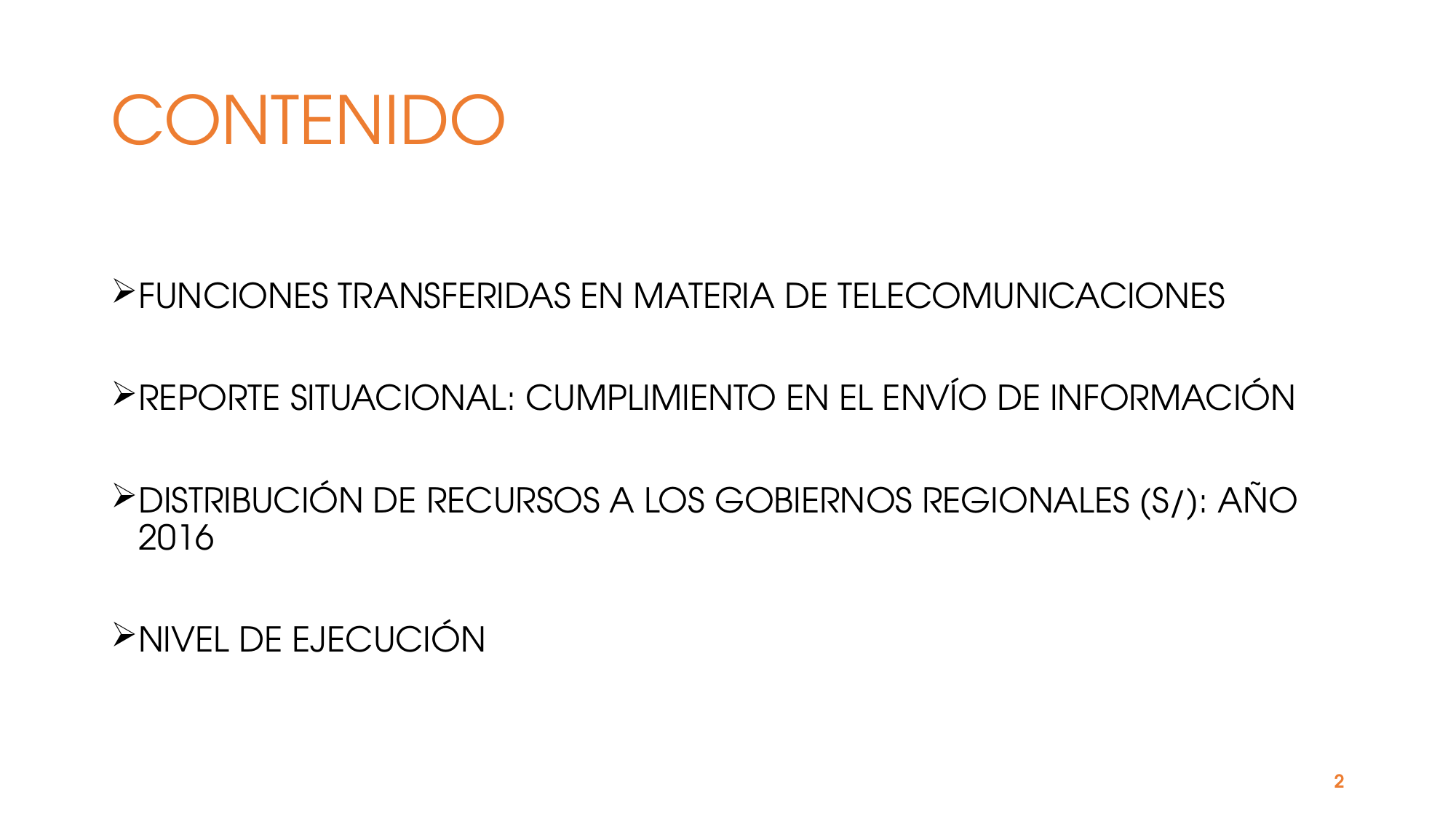

# CONTENIDO

FUNCIONES TRANSFERIDAS EN MATERIA DE TELECOMUNICACIONES

REPORTE SITUACIONAL: CUMPLIMIENTO EN EL ENVÍO DE INFORMACIÓN

DISTRIBUCIÓN DE RECURSOS A LOS GOBIERNOS REGIONALES (S/): AÑO 2016

NIVEL DE EJECUCIÓN

2